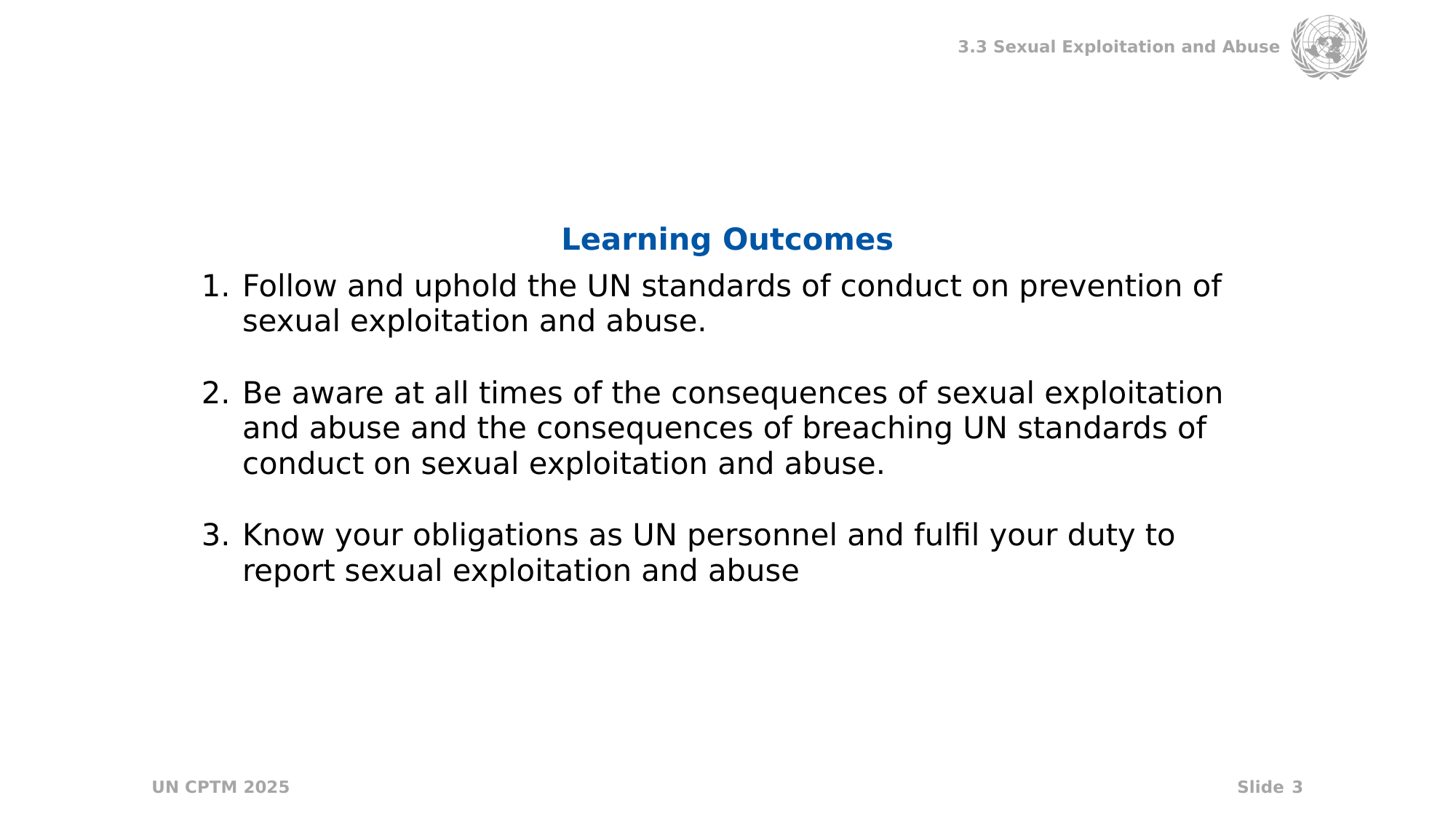

| Learning Outcomes |
| --- |
| Follow and uphold the UN standards of conduct on prevention of sexual exploitation and abuse. Be aware at all times of the consequences of sexual exploitation and abuse and the consequences of breaching UN standards of conduct on sexual exploitation and abuse. Know your obligations as UN personnel and fulfil your duty to report sexual exploitation and abuse |